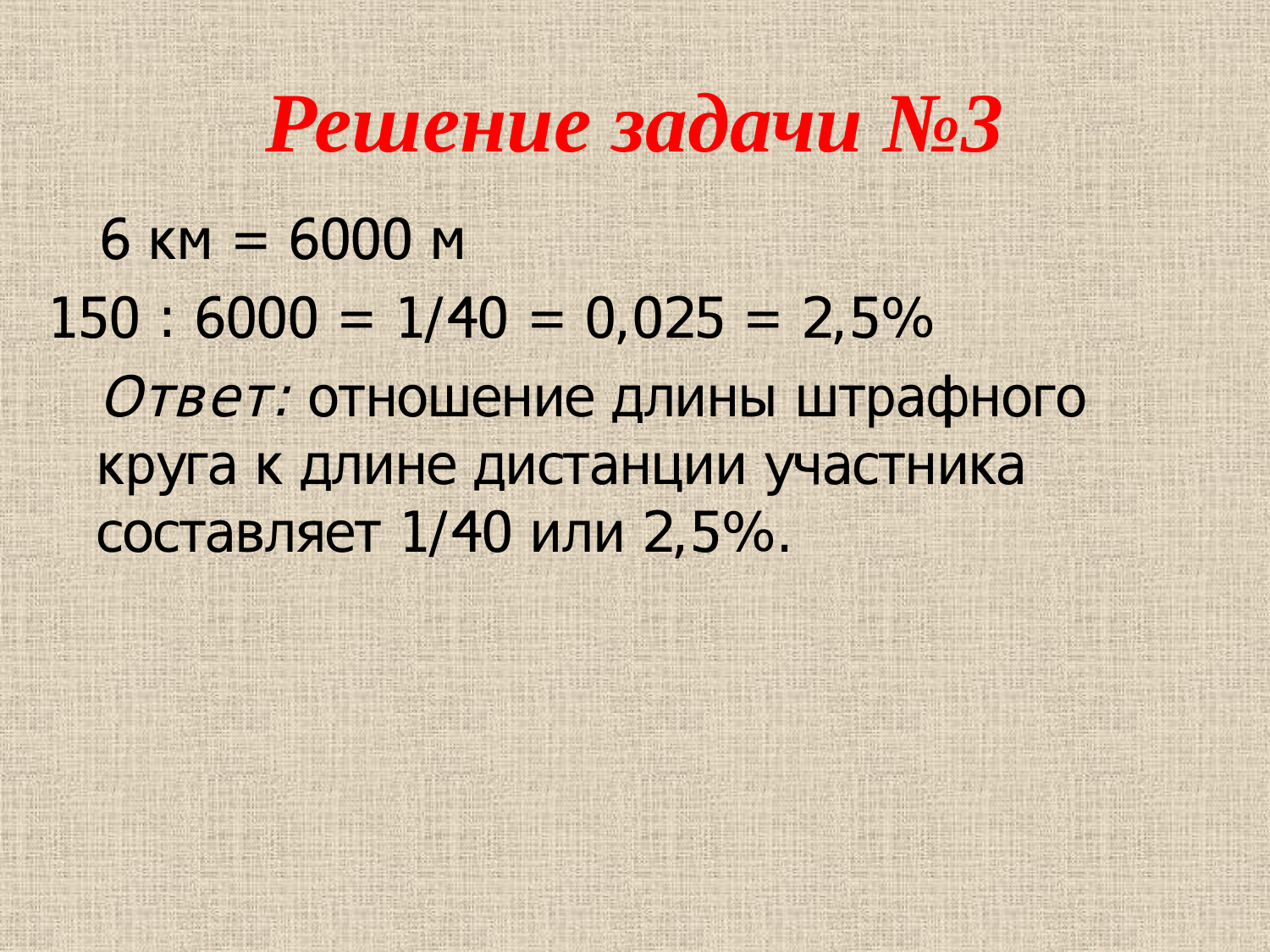

# Решение задачи №3
     6 км = 6000 м
  150 : 6000 = 1/40 = 0,025 = 2,5%
     Ответ: отношение длины штрафного круга к длине дистанции участника составляет 1/40 или 2,5%.